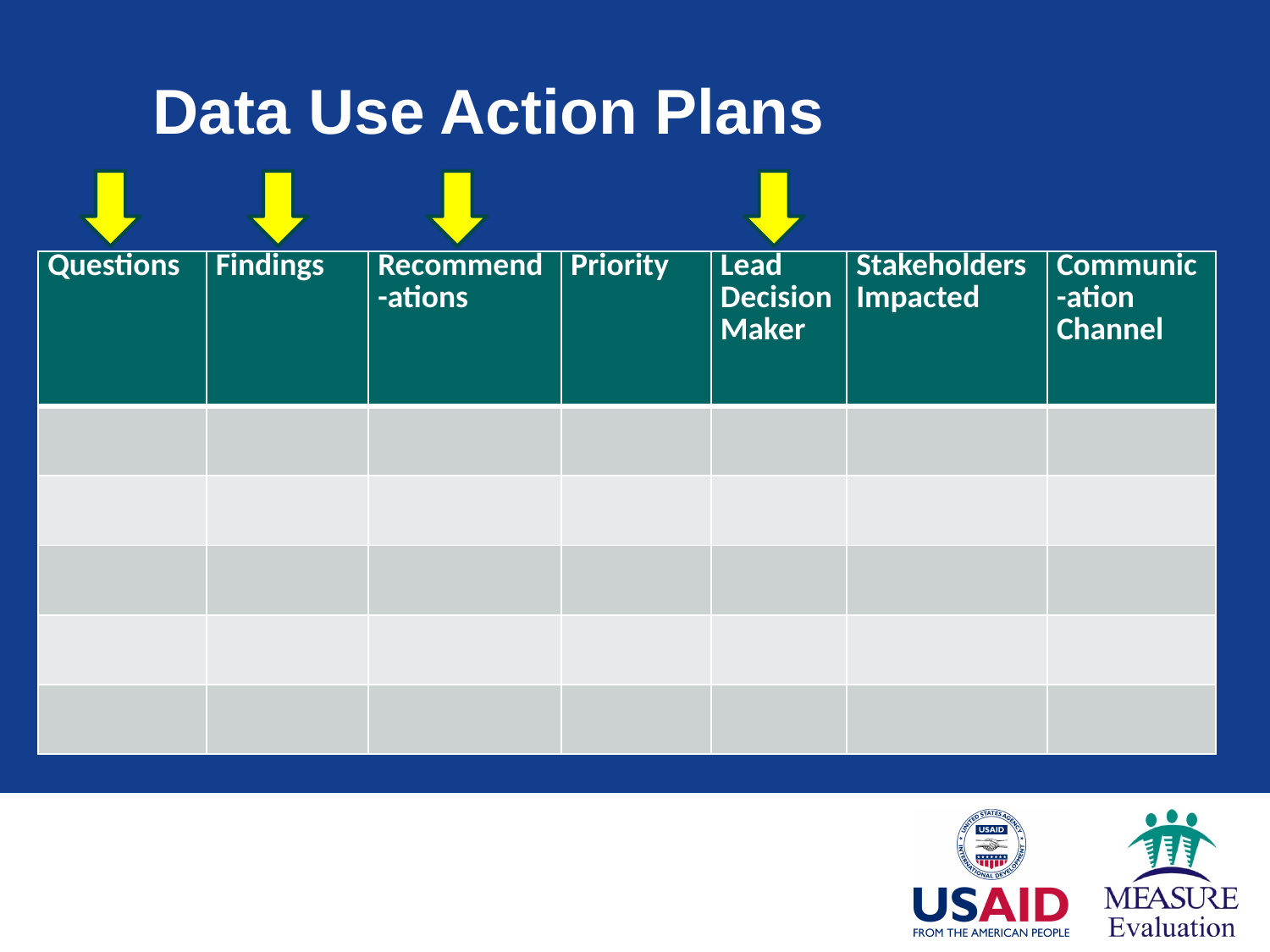

# Data Use Action Plans

| Questions | Findings | Recommend-ations | Priority | Lead Decision Maker | Stakeholders Impacted | Communic-ation Channel |
| --- | --- | --- | --- | --- | --- | --- |
|  |  |  |  |  |  |  |
|  |  |  |  |  |  |  |
|  |  |  |  |  |  |  |
|  |  |  |  |  |  |  |
|  |  |  |  |  |  |  |